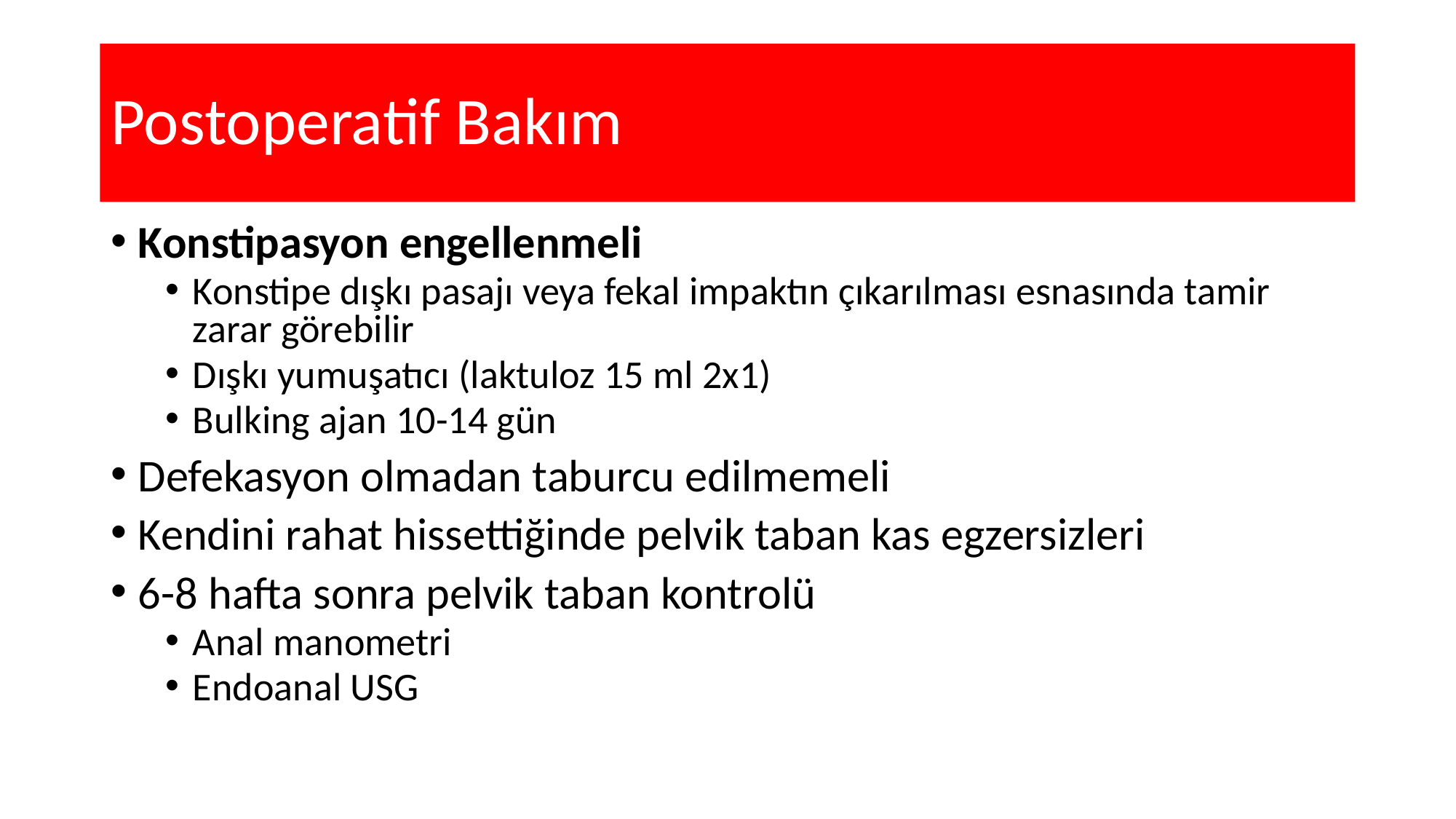

# Postoperatif Bakım
Konstipasyon engellenmeli
Konstipe dışkı pasajı veya fekal impaktın çıkarılması esnasında tamir zarar görebilir
Dışkı yumuşatıcı (laktuloz 15 ml 2x1)
Bulking ajan 10-14 gün
Defekasyon olmadan taburcu edilmemeli
Kendini rahat hissettiğinde pelvik taban kas egzersizleri
6-8 hafta sonra pelvik taban kontrolü
Anal manometri
Endoanal USG